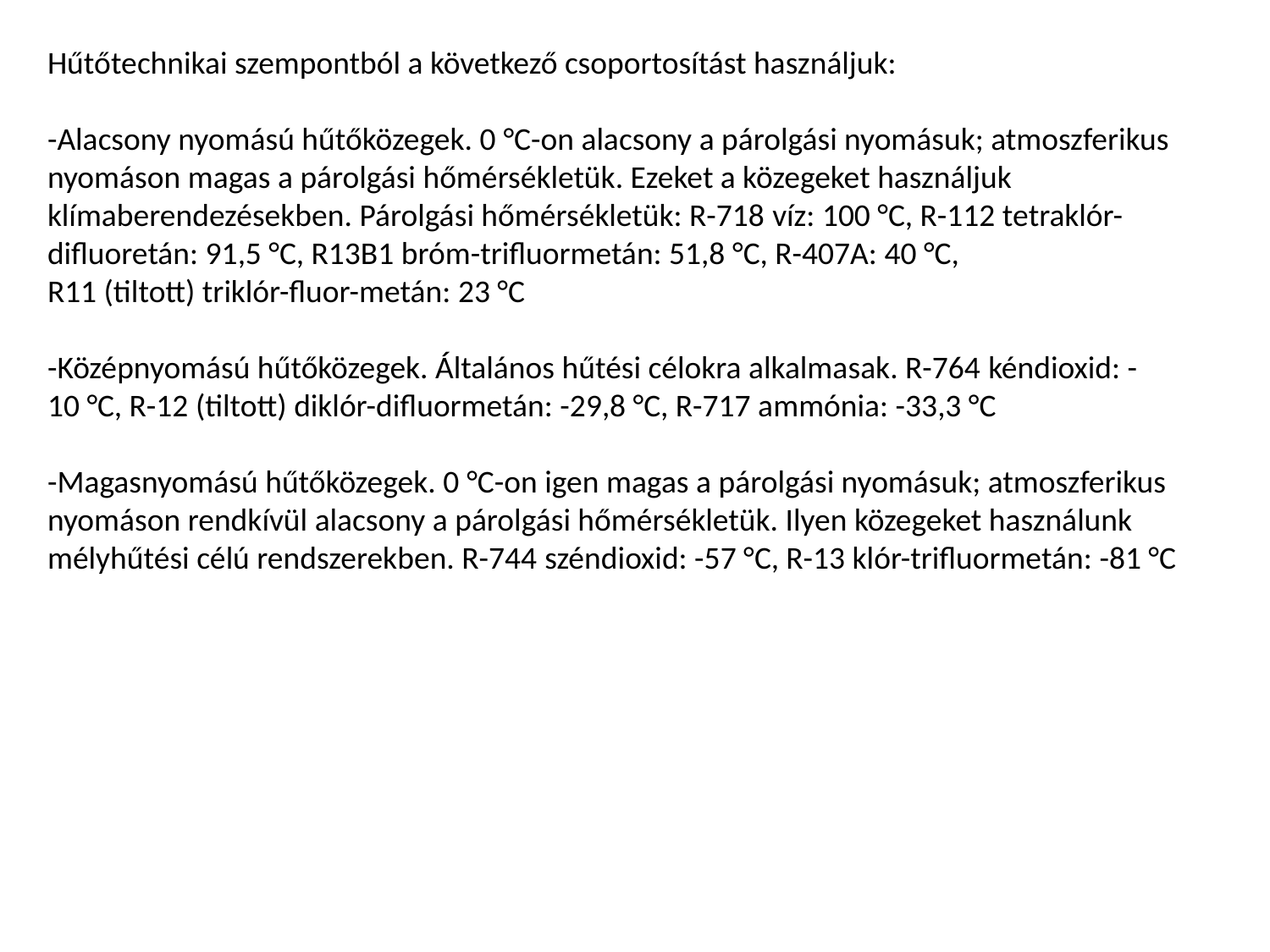

Hűtőtechnikai szempontból a következő csoportosítást használjuk:

-Alacsony nyomású hűtőközegek. 0 °C-on alacsony a párolgási nyomásuk; atmoszferikus nyomáson magas a párolgási hőmérsékletük. Ezeket a közegeket használjuk klímaberendezésekben. Párolgási hőmérsékletük: R-718 víz: 100 °C, R-112 tetraklór-difluoretán: 91,5 °C, R13B1 bróm-trifluormetán: 51,8 °C, R-407A: 40 °C, R11 (tiltott) triklór-fluor-metán: 23 °C

-Középnyomású hűtőközegek. Általános hűtési célokra alkalmasak. R-764 kéndioxid: -10 °C, R-12 (tiltott) diklór-difluormetán: -29,8 °C, R-717 ammónia: -33,3 °C

-Magasnyomású hűtőközegek. 0 °C-on igen magas a párolgási nyomásuk; atmoszferikus nyomáson rendkívül alacsony a párolgási hőmérsékletük. Ilyen közegeket használunk mélyhűtési célú rendszerekben. R-744 széndioxid: -57 °C, R-13 klór-trifluormetán: -81 °C